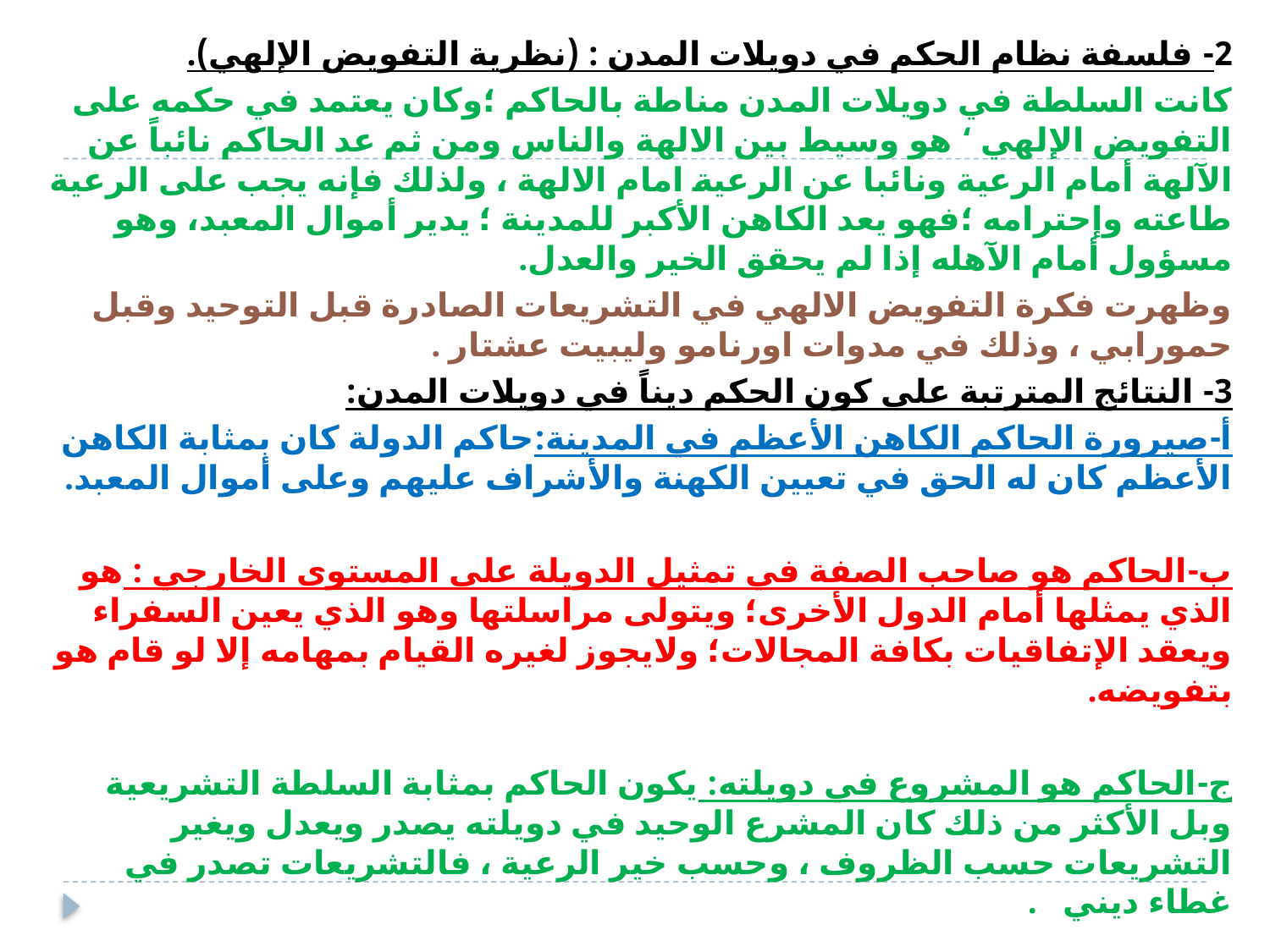

2- فلسفة نظام الحكم في دويلات المدن : (نظرية التفويض الإلهي).
كانت السلطة في دويلات المدن مناطة بالحاكم ؛وكان يعتمد في حكمه على التفويض الإلهي ‘ هو وسيط بين الالهة والناس ومن ثم عد الحاكم نائباً عن الآلهة أمام الرعية ونائبا عن الرعية امام الالهة ، ولذلك فإنه يجب على الرعية طاعته وإحترامه ؛فهو يعد الكاهن الأكبر للمدينة ؛ يدير أموال المعبد، وهو مسؤول أمام الآهله إذا لم يحقق الخير والعدل.
وظهرت فكرة التفويض الالهي في التشريعات الصادرة قبل التوحيد وقبل حمورابي ، وذلك في مدوات اورنامو وليبيت عشتار .
3- النتائج المترتبة على كون الحكم ديناً في دويلات المدن:
أ-صيرورة الحاكم الكاهن الأعظم في المدينة:حاكم الدولة كان بمثابة الكاهن الأعظم كان له الحق في تعيين الكهنة والأشراف عليهم وعلى أموال المعبد.

ب-الحاكم هو صاحب الصفة في تمثيل الدويلة على المستوى الخارجي : هو الذي يمثلها أمام الدول الأخرى؛ ويتولى مراسلتها وهو الذي يعين السفراء ويعقد الإتفاقيات بكافة المجالات؛ ولايجوز لغيره القيام بمهامه إلا لو قام هو بتفويضه.

ج-الحاكم هو المشروع في دويلته: يكون الحاكم بمثابة السلطة التشريعية وبل الأكثر من ذلك كان المشرع الوحيد في دويلته يصدر ويعدل ويغير التشريعات حسب الظروف ، وحسب خير الرعية ، فالتشريعات تصدر في غطاء ديني   .